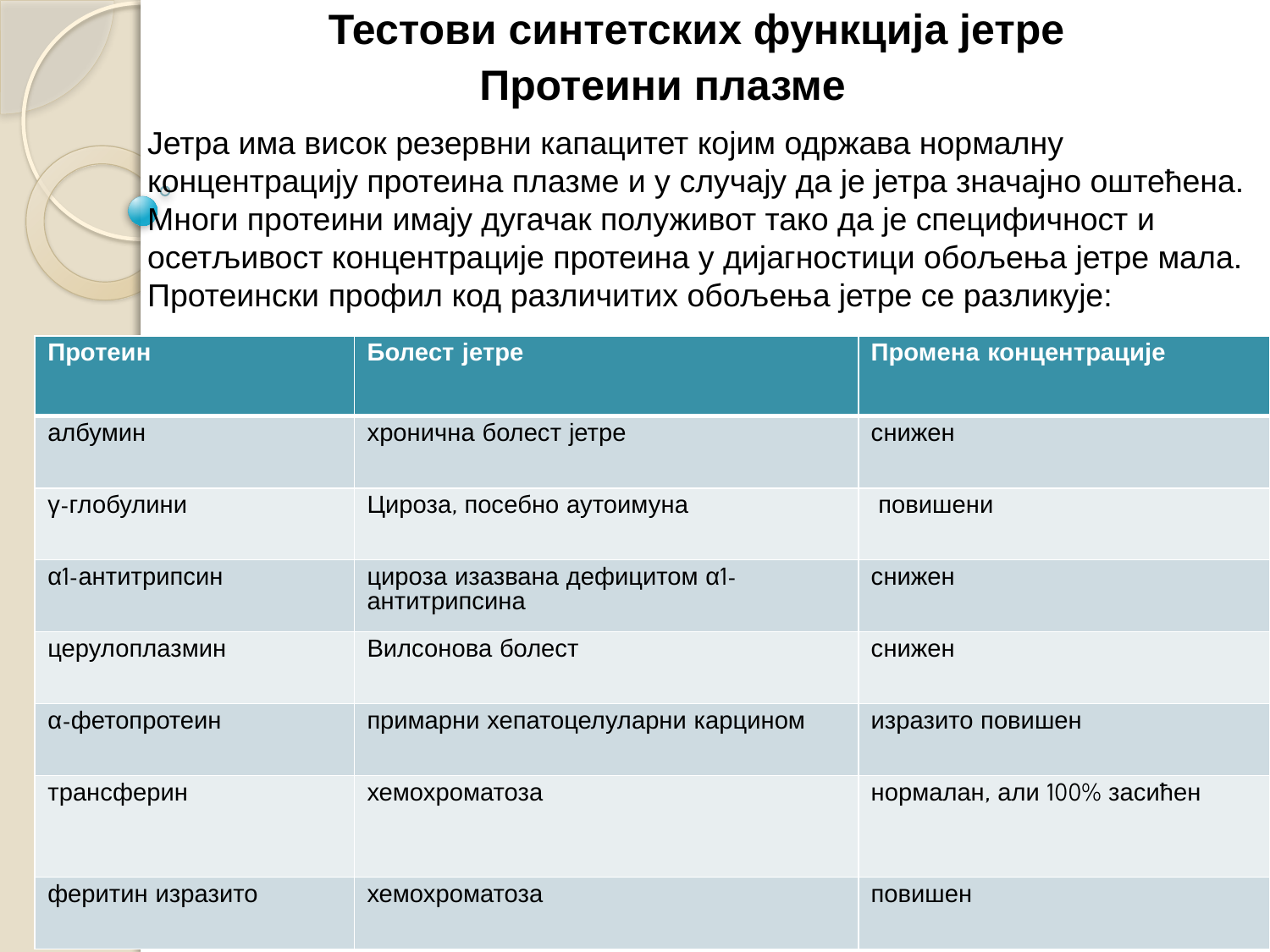

Тестови синтетских функција јетре
Протеини плазме
Јетра има висок резервни капацитет којим одржава нормалну концентрацију протеина плазме и у случају да је јетра значајно оштећена. Многи протеини имају дугачак полуживот тако да је специфичност и осетљивост концентрације протеина у дијагностици обољења јетре мала. Протеински профил код различитих обољења јетре се разликује:
| Протеин | Болест јетре | Промена концентрације |
| --- | --- | --- |
| албумин | хронична болест јетре | снижен |
| γ-глобулини | Цироза, посебно аутоимуна | повишени |
| α1-антитрипсин | цироза изазвана дефицитом α1-антитрипсина | снижен |
| церулоплазмин | Вилсонова болест | снижен |
| α-фетопротеин | примарни хепатоцелуларни карцином | изразито повишен |
| трансферин | хемохроматоза | нормалан, али 100% засићен |
| феритин изразито | хемохроматоза | повишен |